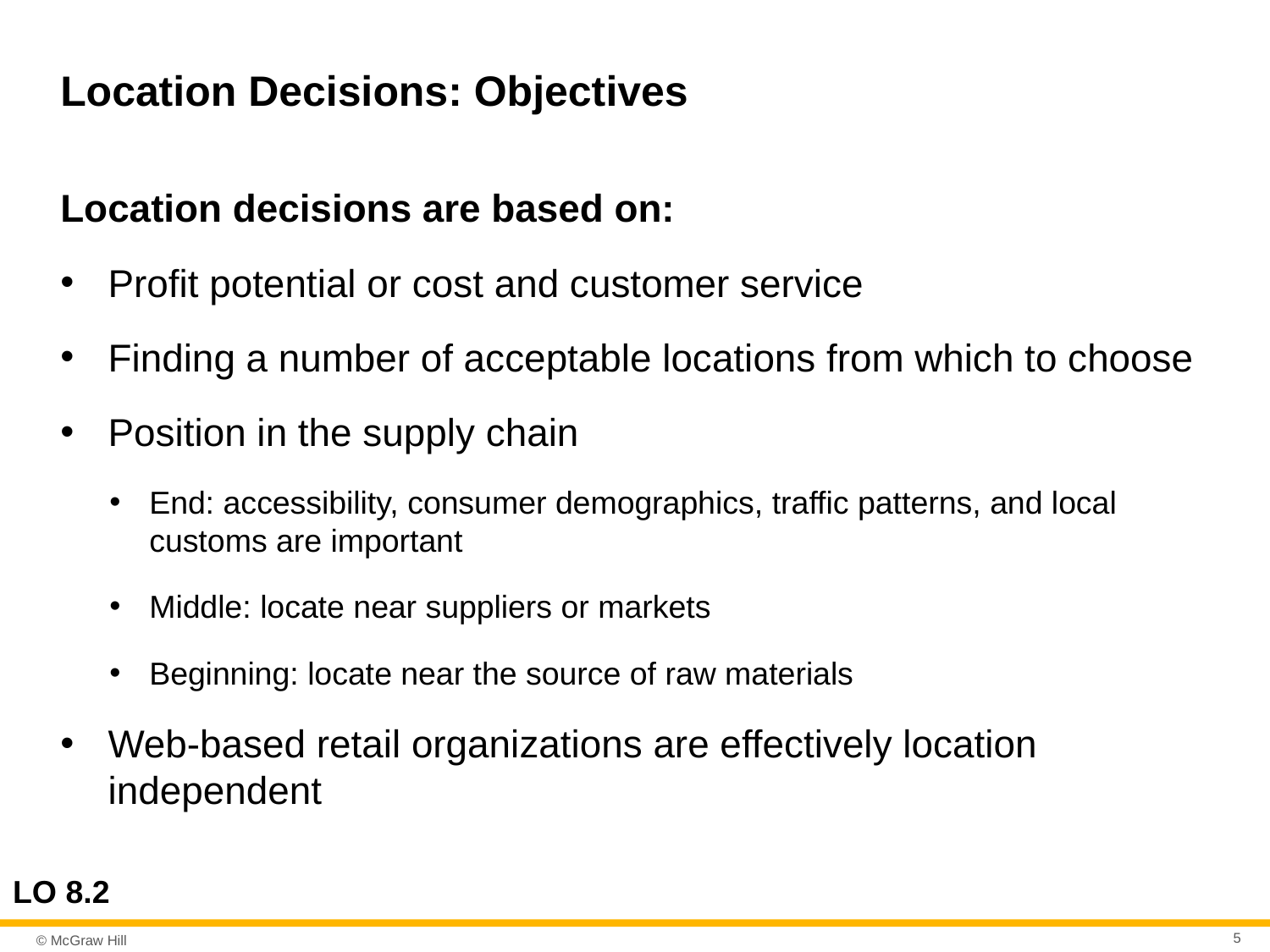

# Location Decisions: Objectives
Location decisions are based on:
Profit potential or cost and customer service
Finding a number of acceptable locations from which to choose
Position in the supply chain
End: accessibility, consumer demographics, traffic patterns, and local customs are important
Middle: locate near suppliers or markets
Beginning: locate near the source of raw materials
Web-based retail organizations are effectively location independent
LO 8.2